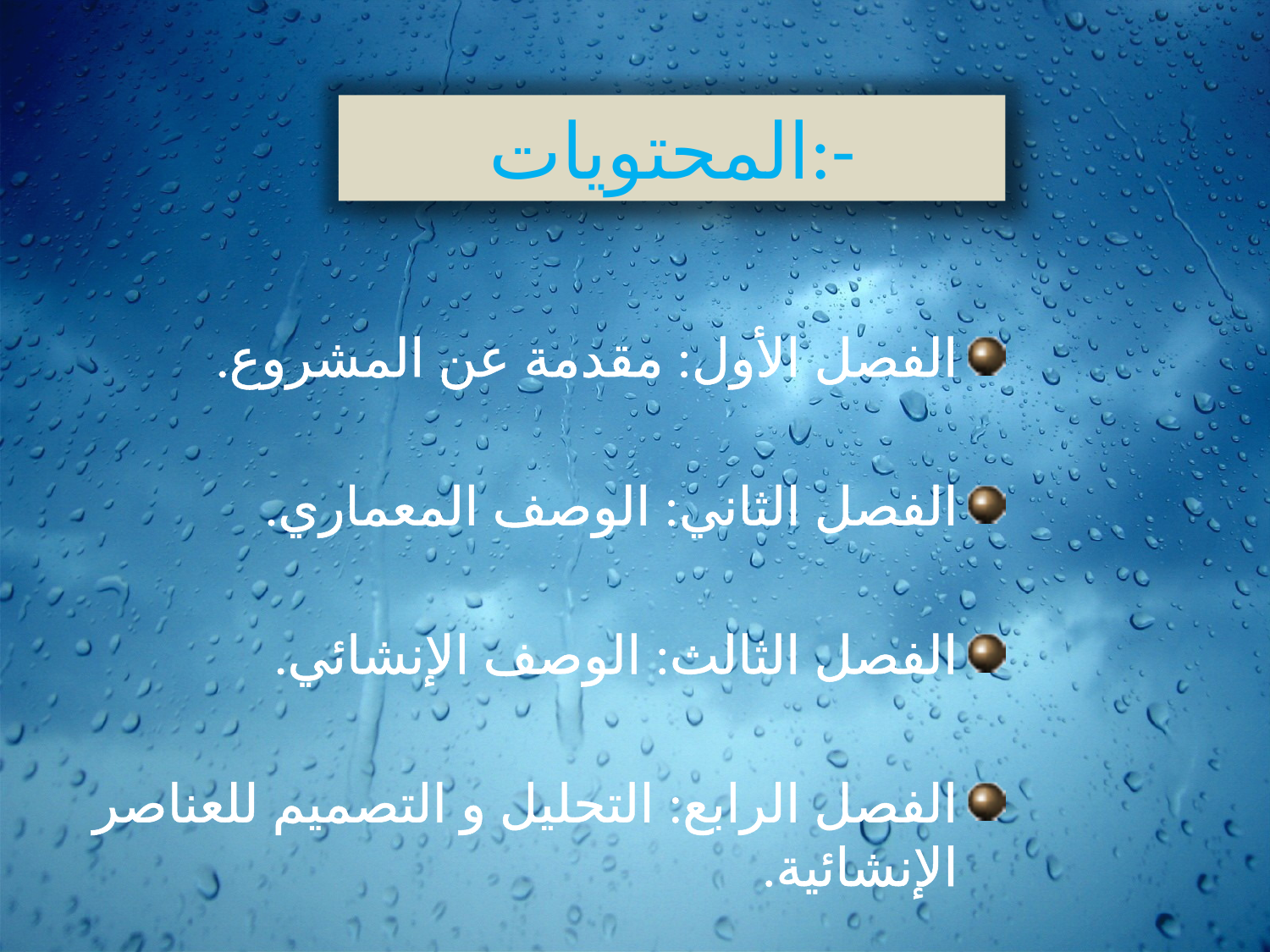

المحتويات:-
الفصل الأول: مقدمة عن المشروع.

الفصل الثاني: الوصف المعماري.

الفصل الثالث: الوصف الإنشائي.

الفصل الرابع: التحليل و التصميم للعناصر الإنشائية.